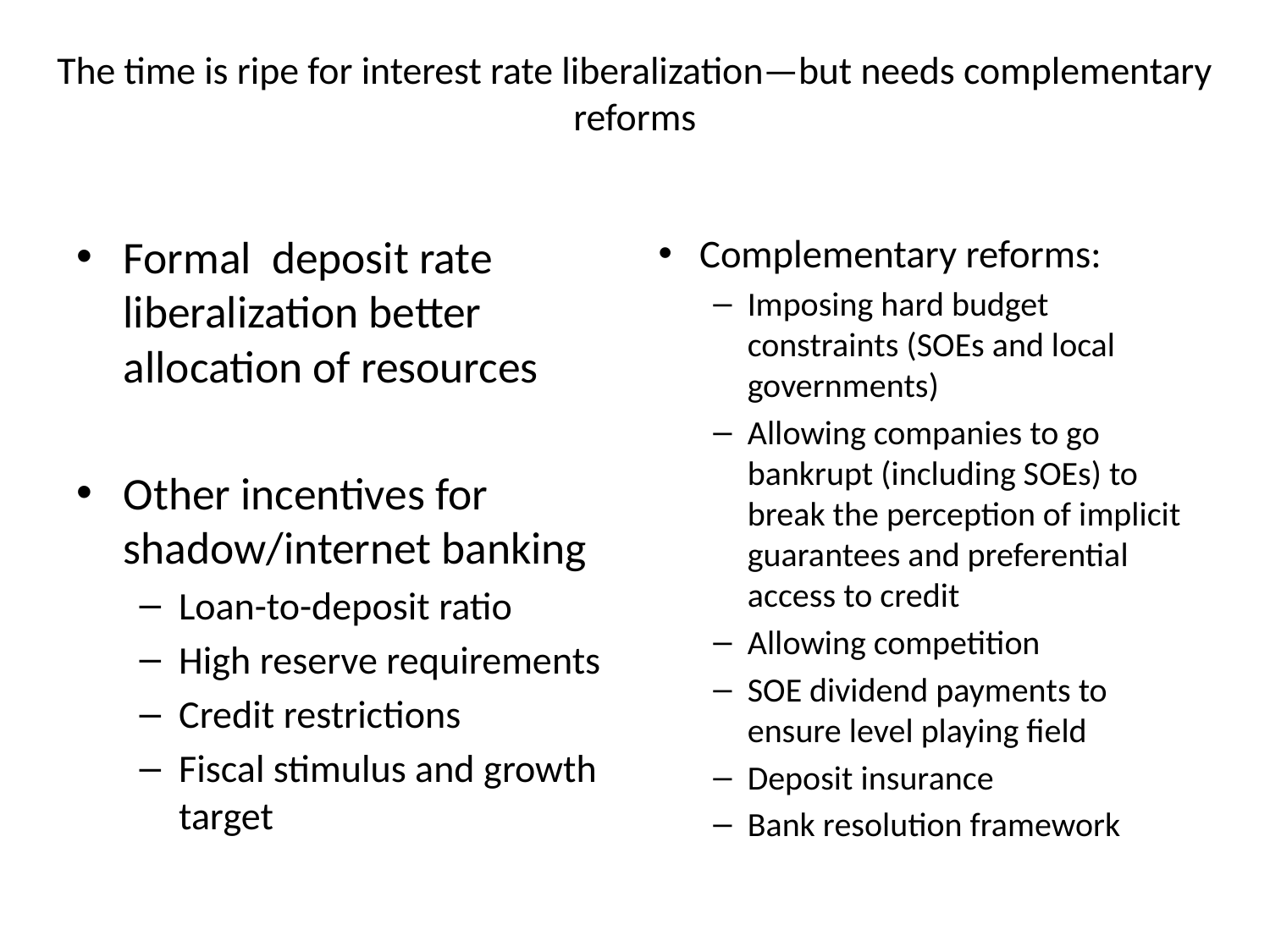

# The time is ripe for interest rate liberalization—but needs complementary reforms
Formal  deposit rate liberalization better allocation of resources

Other incentives for shadow/internet banking
Loan-to-deposit ratio
High reserve requirements
Credit restrictions
Fiscal stimulus and growth target
Complementary reforms:
Imposing hard budget constraints (SOEs and local governments)
Allowing companies to go bankrupt (including SOEs) to break the perception of implicit guarantees and preferential access to credit
Allowing competition
SOE dividend payments to ensure level playing field
Deposit insurance
Bank resolution framework